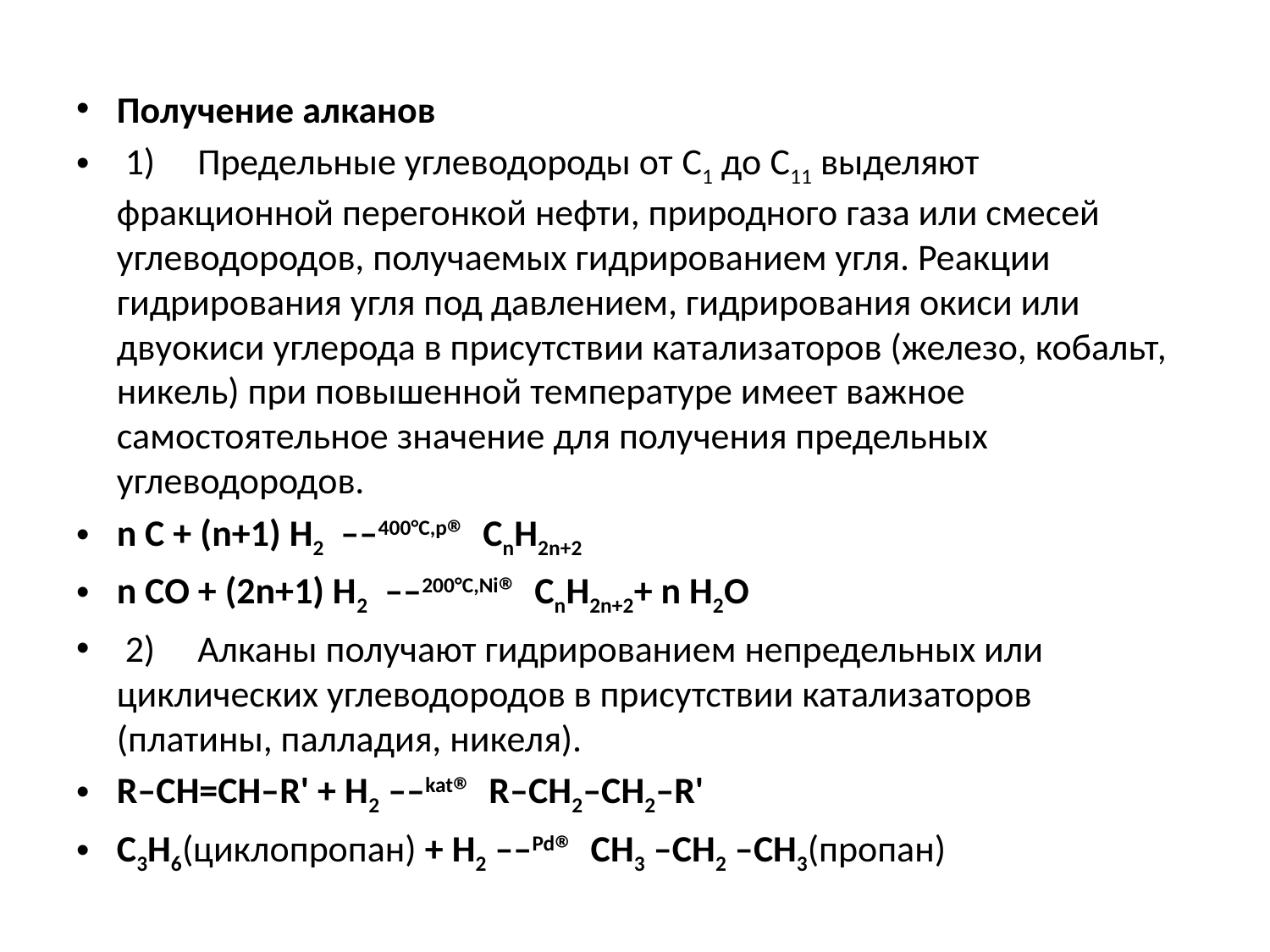

Получение алканов
 1)     Предельные углеводороды от C1 до C11 выделяют фракционной перегонкой нефти, природного газа или смесей углеводородов, получаемых гидрированием угля. Реакции гидрирования угля под давлением, гидрирования окиси или двуокиси углерода в присутствии катализаторов (железо, кобальт, никель) при повышенной температуре имеет важное самостоятельное значение для получения предельных углеводородов.
n C + (n+1) H2  ––400°С,p®  CnH2n+2
n CO + (2n+1) H2  ––200°С,Ni®  CnH2n+2+ n H2O
 2)     Алканы получают гидрированием непредельных или циклических углеводородов в присутствии катализаторов (платины, палладия, никеля).
R–CH=CH–R' + H2 ––kat®  R–CH2–CH2–R'
С3Н6(циклопропан) + H2 ––Pd®  CH3 –CH2 –CH3(пропан)